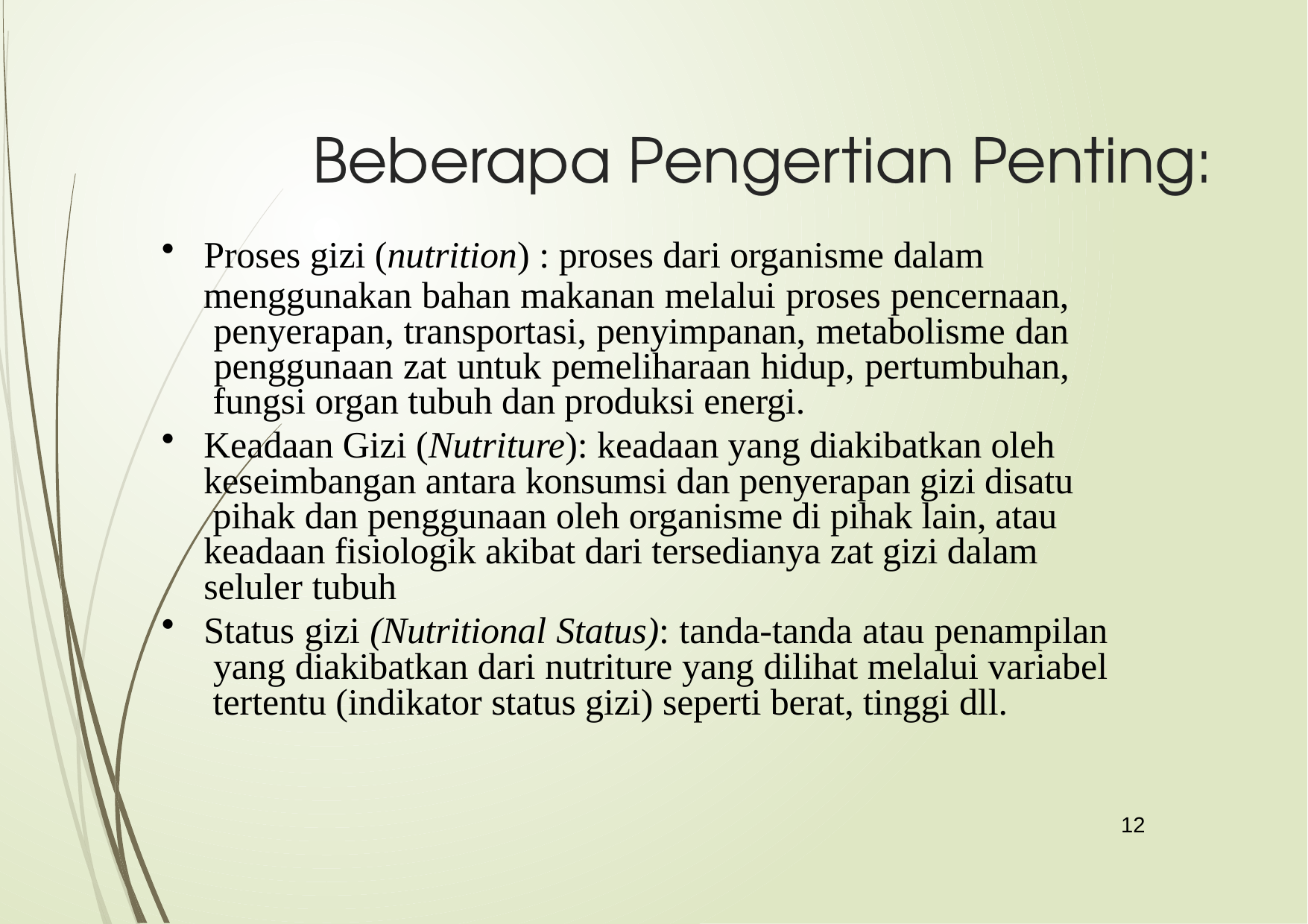

# Beberapa Pengertian Penting:
Proses gizi (nutrition) : proses dari organisme dalam
menggunakan bahan makanan melalui proses pencernaan,  penyerapan, transportasi, penyimpanan, metabolisme dan  penggunaan zat untuk pemeliharaan hidup, pertumbuhan,  fungsi organ tubuh dan produksi energi.
Keadaan Gizi (Nutriture): keadaan yang diakibatkan oleh  keseimbangan antara konsumsi dan penyerapan gizi disatu  pihak dan penggunaan oleh organisme di pihak lain, atau  keadaan fisiologik akibat dari tersedianya zat gizi dalam  seluler tubuh
Status gizi (Nutritional Status): tanda-tanda atau penampilan  yang diakibatkan dari nutriture yang dilihat melalui variabel  tertentu (indikator status gizi) seperti berat, tinggi dll.
12